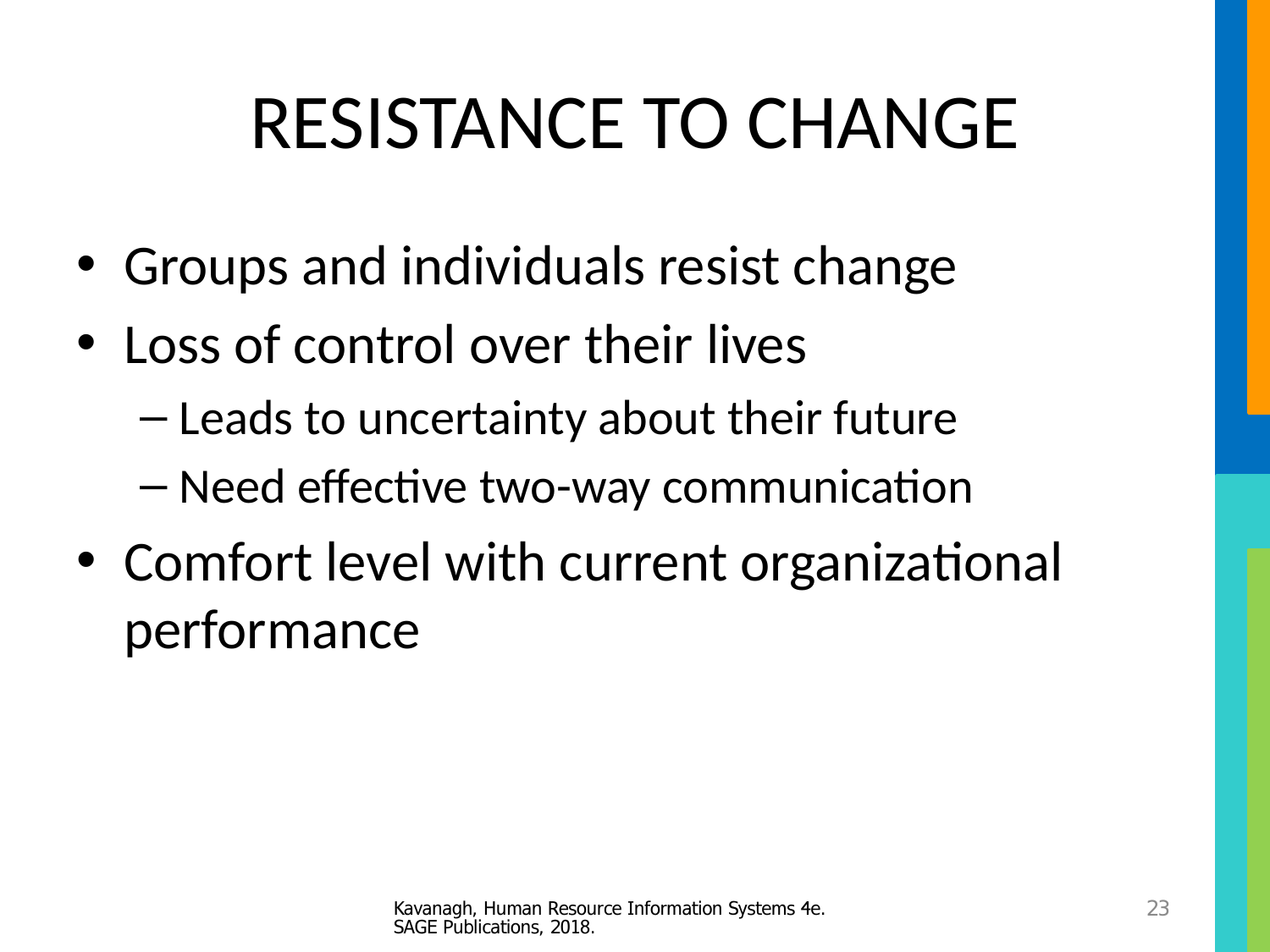

# RESISTANCE TO CHANGE
Groups and individuals resist change
Loss of control over their lives
Leads to uncertainty about their future
Need effective two-way communication
Comfort level with current organizational performance

Kavanagh, Human Resource Information Systems 4e. SAGE Publications, 2018.
23